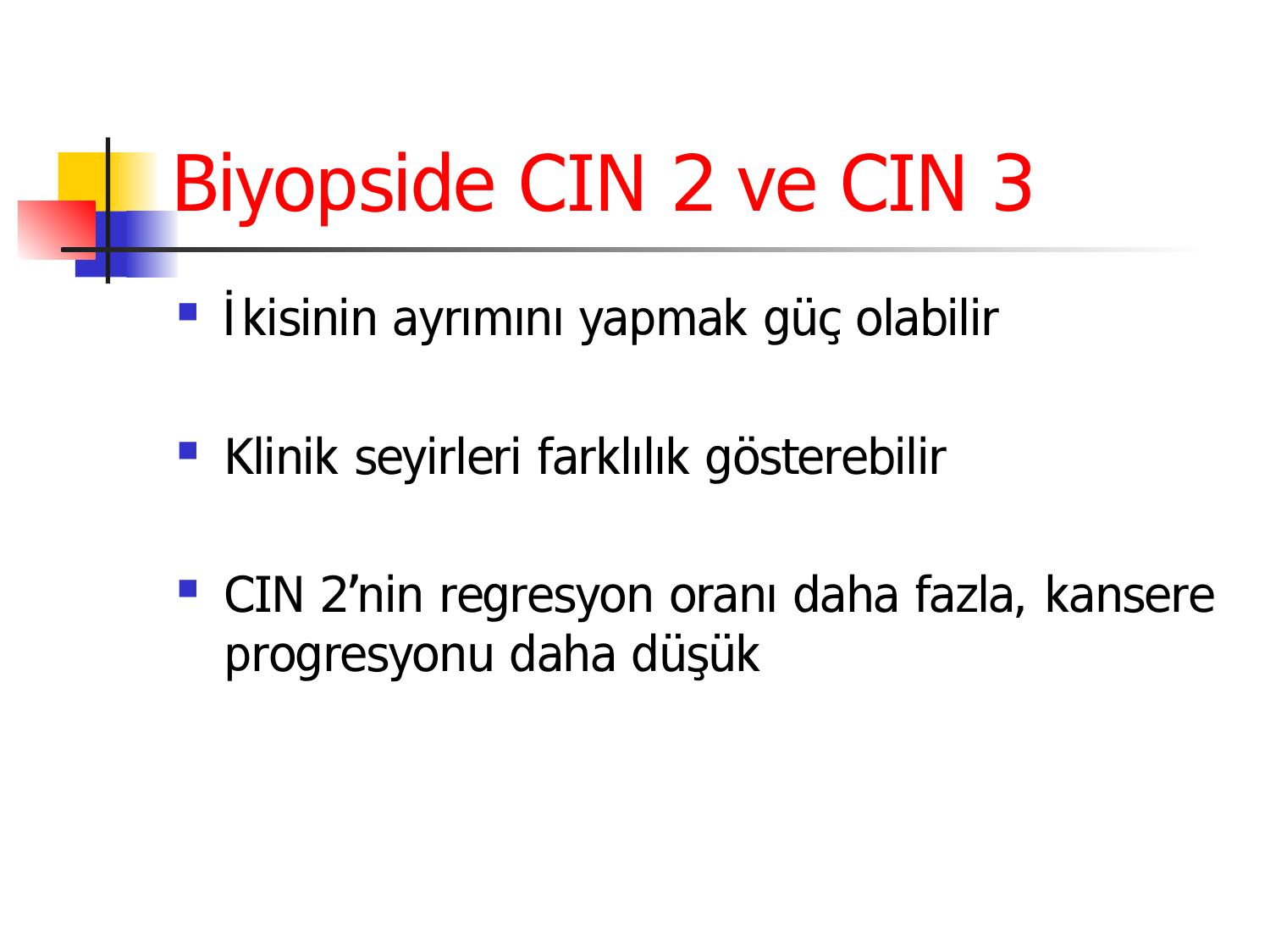

# Biyopside CIN 2 ve CIN 3
İkisinin ayrımını yapmak güç olabilir

Klinik seyirleri farklılık gösterebilir

CIN 2’nin regresyon oranı daha fazla, kansere progresyonu daha düşük